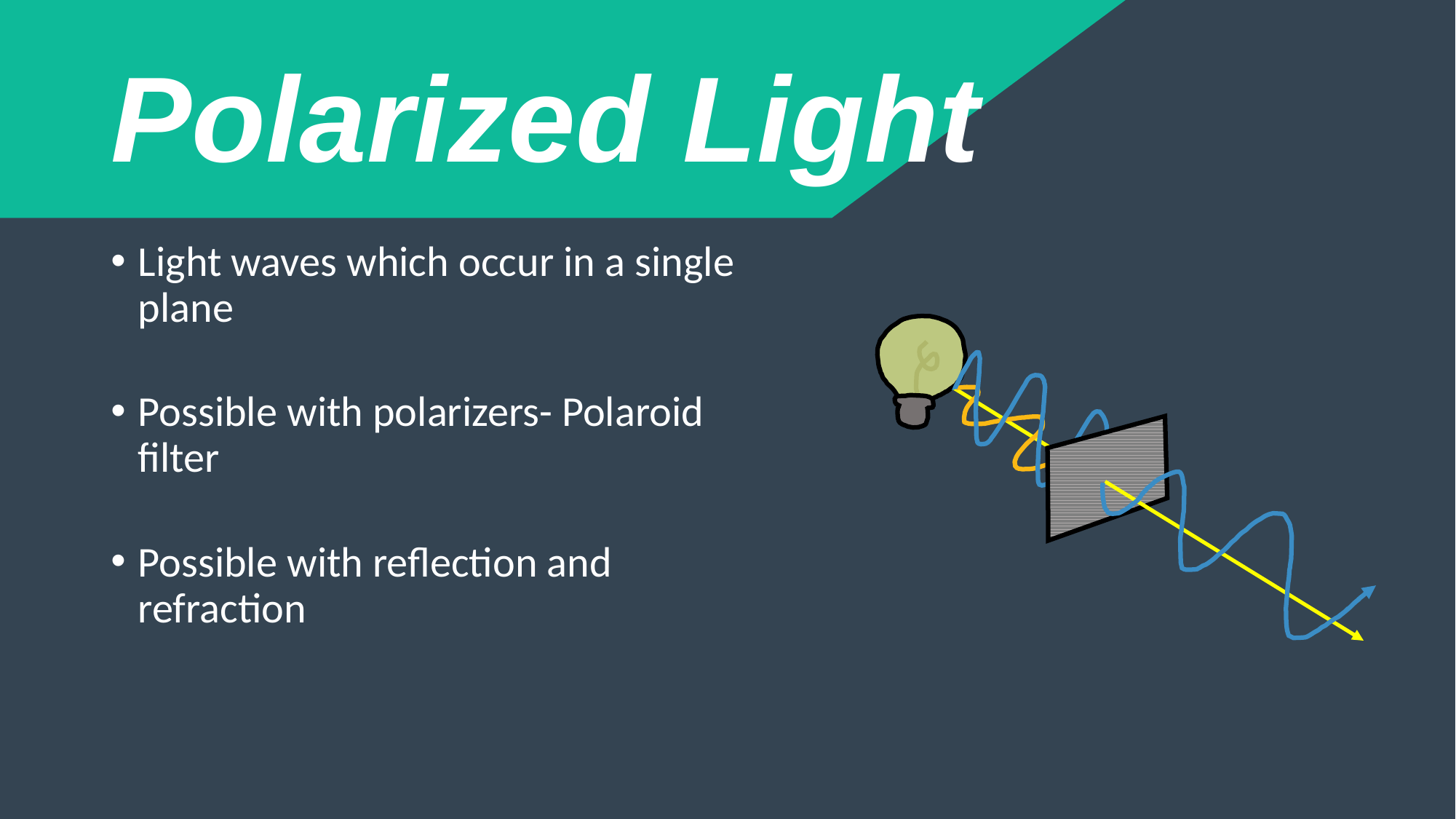

# Polarized Light
Light waves which occur in a single plane

Possible with polarizers- Polaroid filter

Possible with reflection and refraction